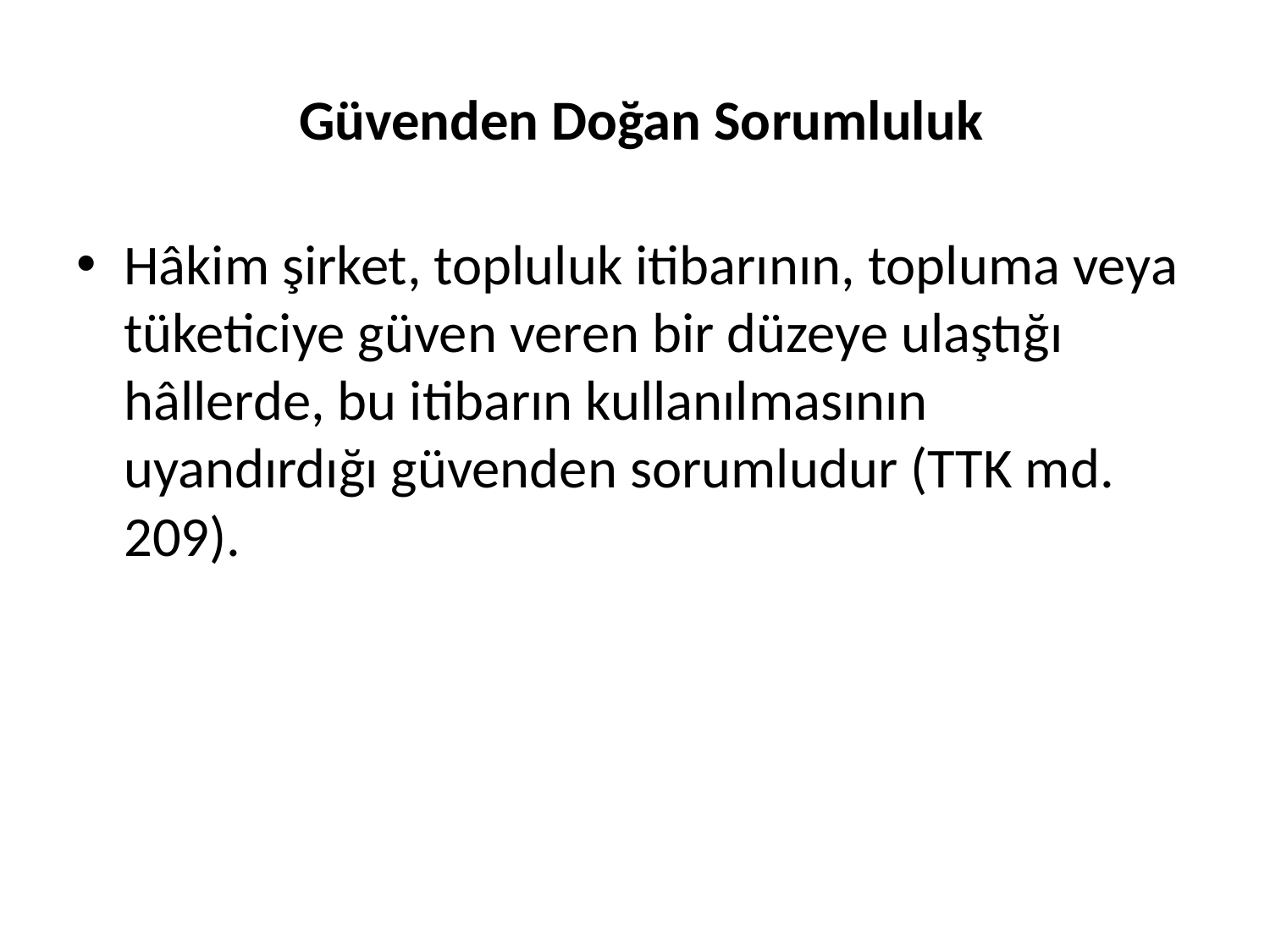

# Güvenden Doğan Sorumluluk
Hâkim şirket, topluluk itibarının, topluma veya tüketiciye güven veren bir düzeye ulaştığı hâllerde, bu itibarın kullanılmasının uyandırdığı güvenden sorumludur (TTK md. 209).